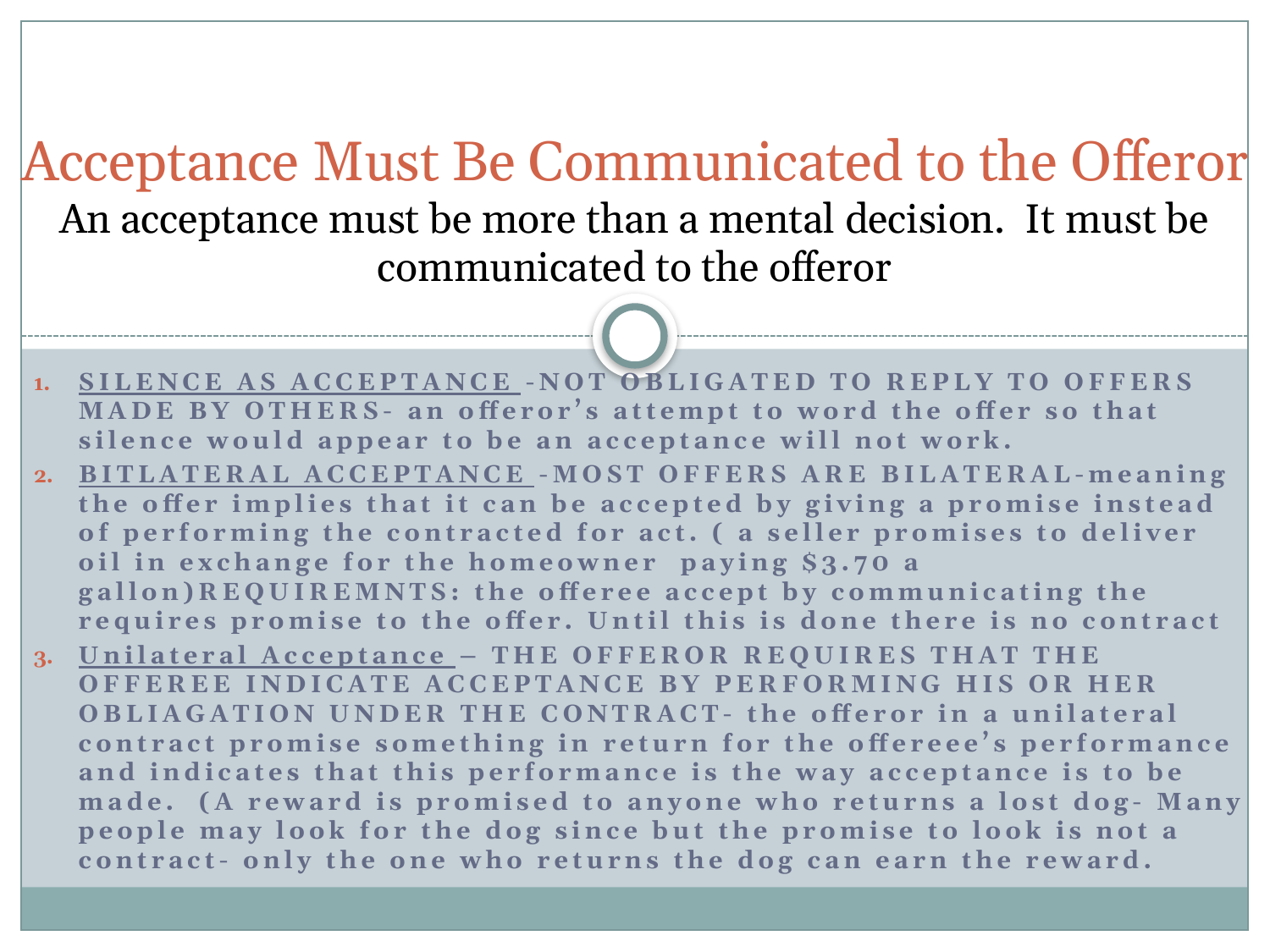

# Acceptance Must Be Communicated to the Offeror An acceptance must be more than a mental decision.  It must be communicated to the offeror
Silence as acceptance -not obligated to reply to offers made by others- an offeror’s attempt to word the offer so that silence would appear to be an acceptance will not work.
BITLATERAL ACCEPTANCE -MOST OFFERS ARE BILATERAL-meaning the offer implies that it can be accepted by giving a promise instead of performing the contracted for act. ( a seller promises to deliver oil in exchange for the homeowner  paying $3.70 a gallon)REQUIREMNTS: the offeree accept by communicating the requires promise to the offer. Until this is done there is no contract
Unilateral Acceptance – THE OFFEROR REQUIRES THAT THE OFFEREE INDICATE ACCEPTANCE BY PERFORMING HIS OR HER OBLIAGATION UNDER THE CONTRACT- the offeror in a unilateral contract promise something in return for the offereee’s performance and indicates that this performance is the way acceptance is to be made.  (A reward is promised to anyone who returns a lost dog- Many people may look for the dog since but the promise to look is not a contract- only the one who returns the dog can earn the reward.